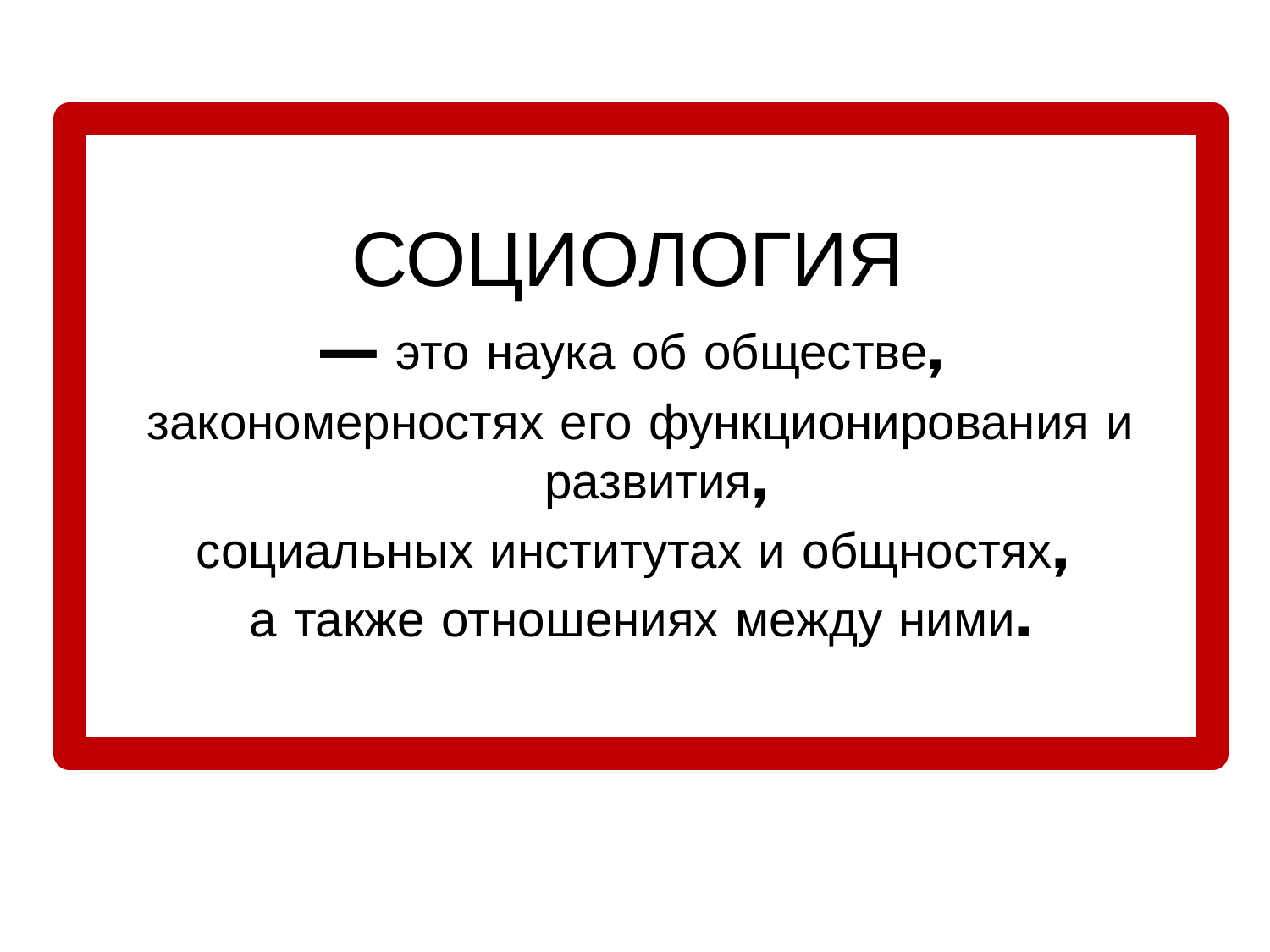

СОЦИОЛОГИЯ
— это наука об обществе,
закономерностях его функционирования и развития,
социальных институтах и общностях,
а также отношениях между ними.